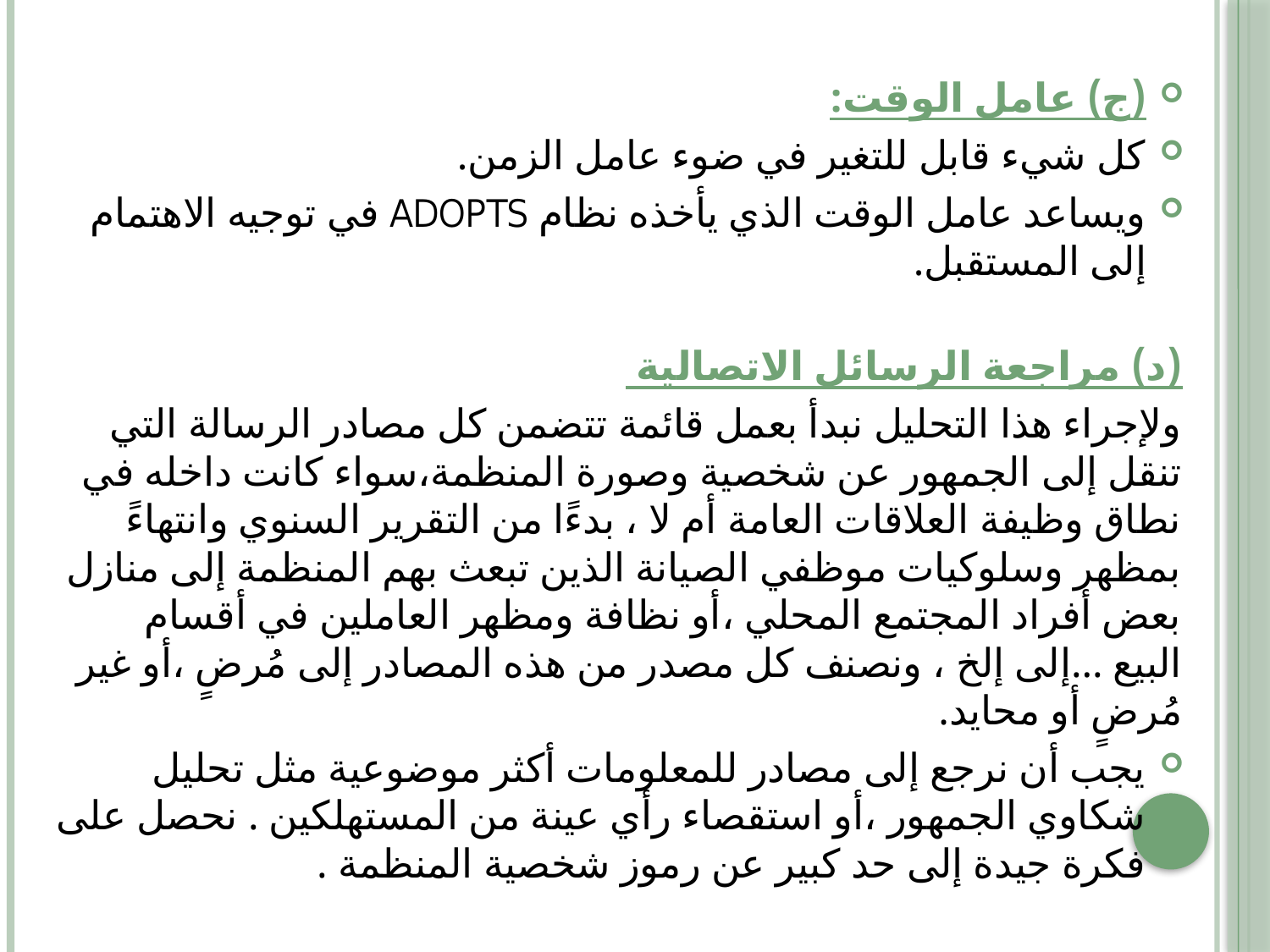

(ج) عامل الوقت:
كل شيء قابل للتغير في ضوء عامل الزمن.
ويساعد عامل الوقت الذي يأخذه نظام ADOPTS في توجيه الاهتمام إلى المستقبل.
(د) مراجعة الرسائل الاتصالية
ولإجراء هذا التحليل نبدأ بعمل قائمة تتضمن كل مصادر الرسالة التي تنقل إلى الجمهور عن شخصية وصورة المنظمة،سواء كانت داخله في نطاق وظيفة العلاقات العامة أم لا ، بدءًا من التقرير السنوي وانتهاءً بمظهر وسلوكيات موظفي الصيانة الذين تبعث بهم المنظمة إلى منازل بعض أفراد المجتمع المحلي ،أو نظافة ومظهر العاملين في أقسام البيع ...إلى إلخ ، ونصنف كل مصدر من هذه المصادر إلى مُرضٍ ،أو غير مُرضٍ أو محايد.
يجب أن نرجع إلى مصادر للمعلومات أكثر موضوعية مثل تحليل شكاوي الجمهور ،أو استقصاء رأي عينة من المستهلكين . نحصل على فكرة جيدة إلى حد كبير عن رموز شخصية المنظمة .